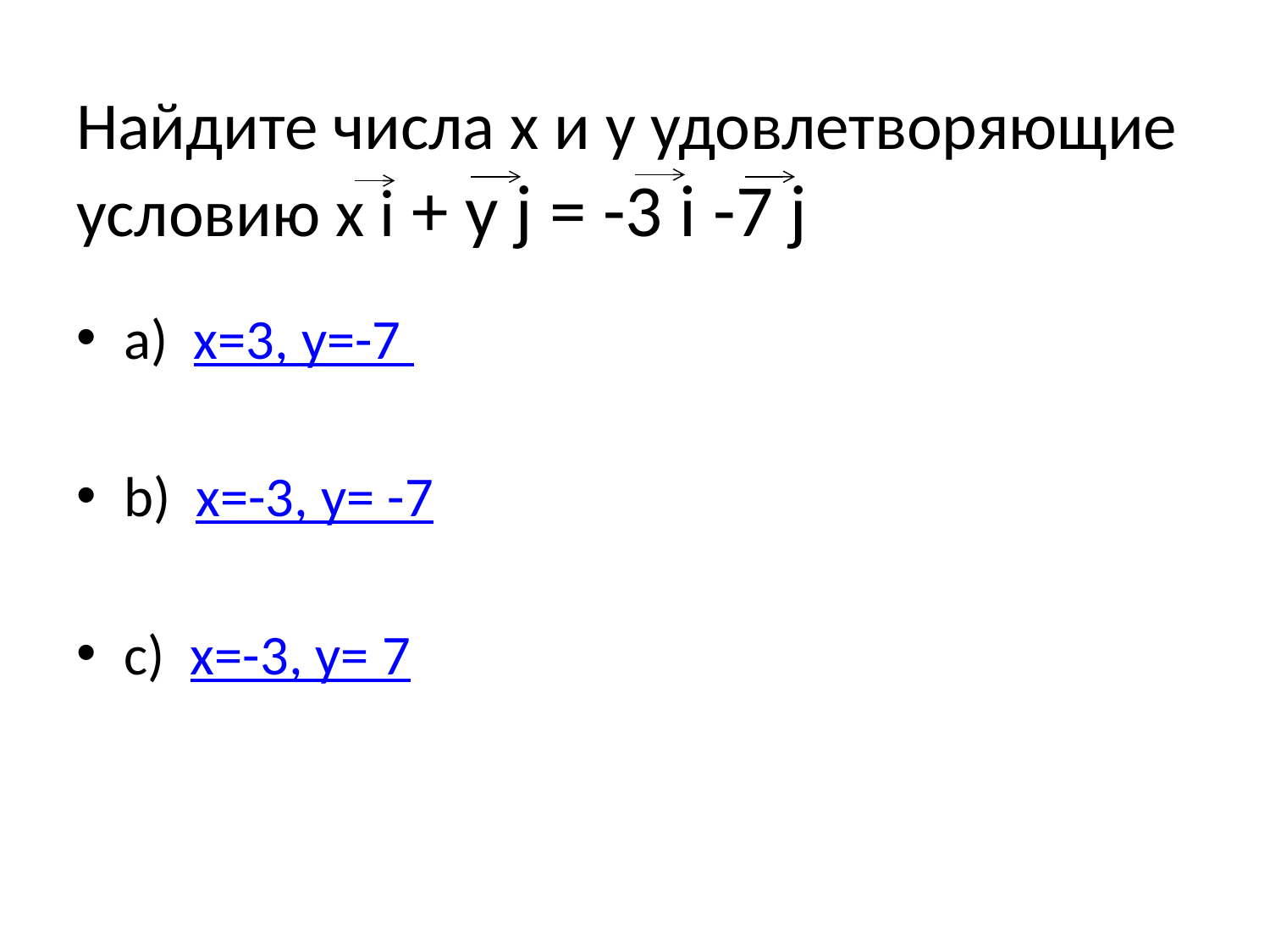

# Найдите числа x и y удовлетворяющие условию x i + y j = -3 i -7 j
a)  x=3, y=-7

b)  x=-3, y= -7

c)  x=-3, y= 7